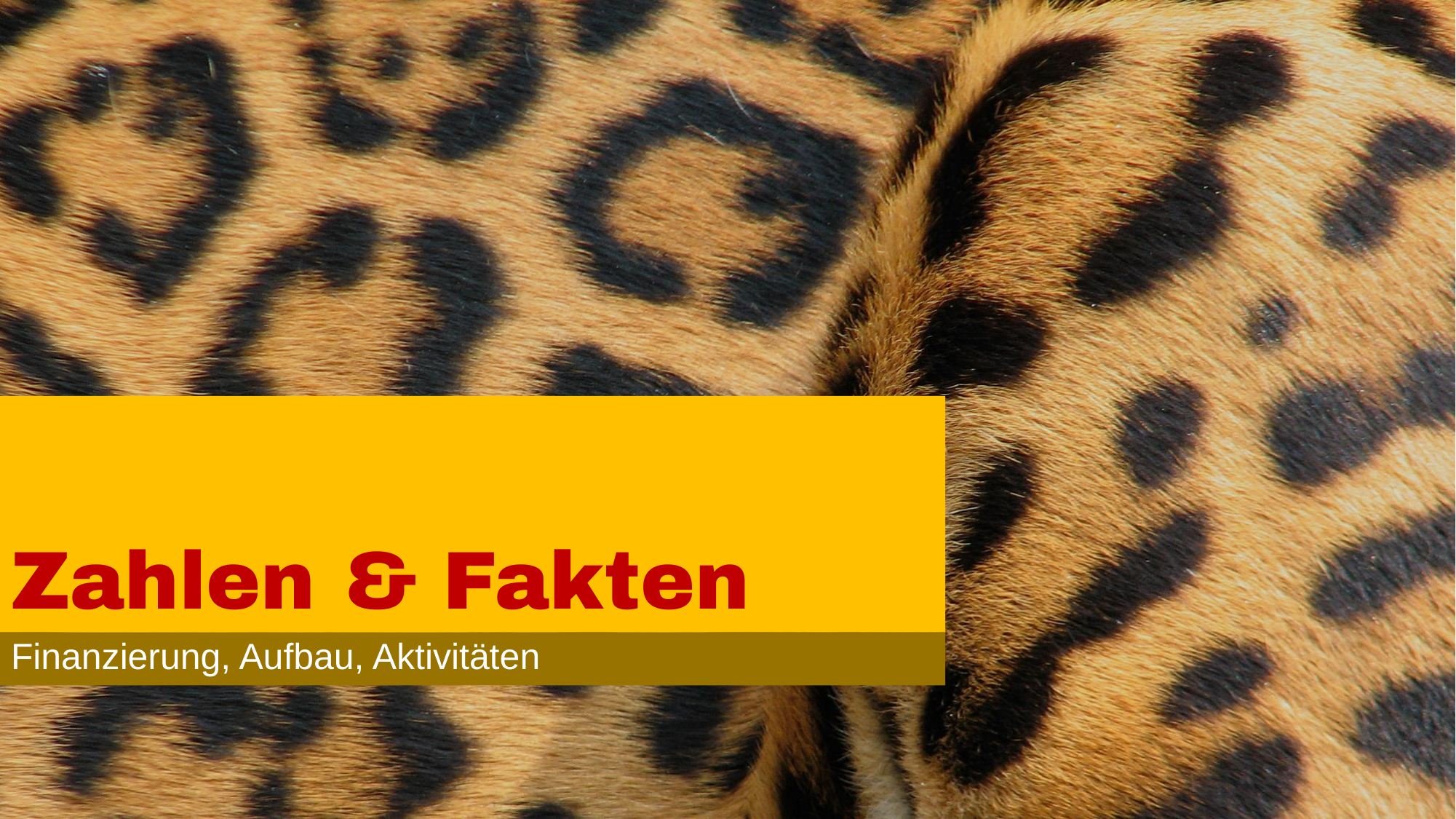

# Zahlen & Fakten
Finanzierung, Aufbau, Aktivitäten